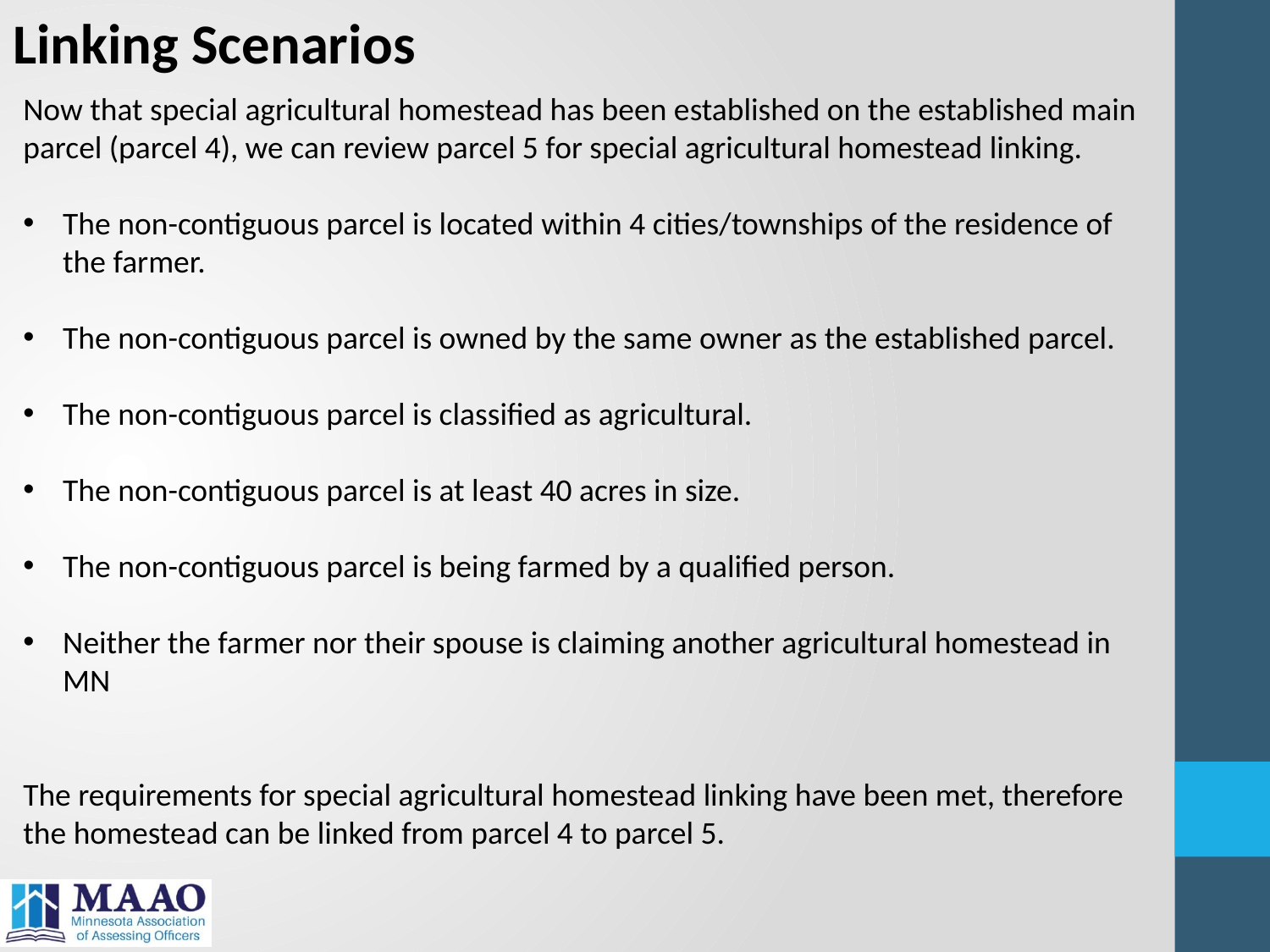

Linking Scenarios
Now that special agricultural homestead has been established on the established main parcel (parcel 4), we can review parcel 5 for special agricultural homestead linking.

The non-contiguous parcel is located within 4 cities/townships of the residence of the farmer.

The non-contiguous parcel is owned by the same owner as the established parcel.

The non-contiguous parcel is classified as agricultural.

The non-contiguous parcel is at least 40 acres in size.

The non-contiguous parcel is being farmed by a qualified person.

Neither the farmer nor their spouse is claiming another agricultural homestead in MN

The requirements for special agricultural homestead linking have been met, therefore the homestead can be linked from parcel 4 to parcel 5.